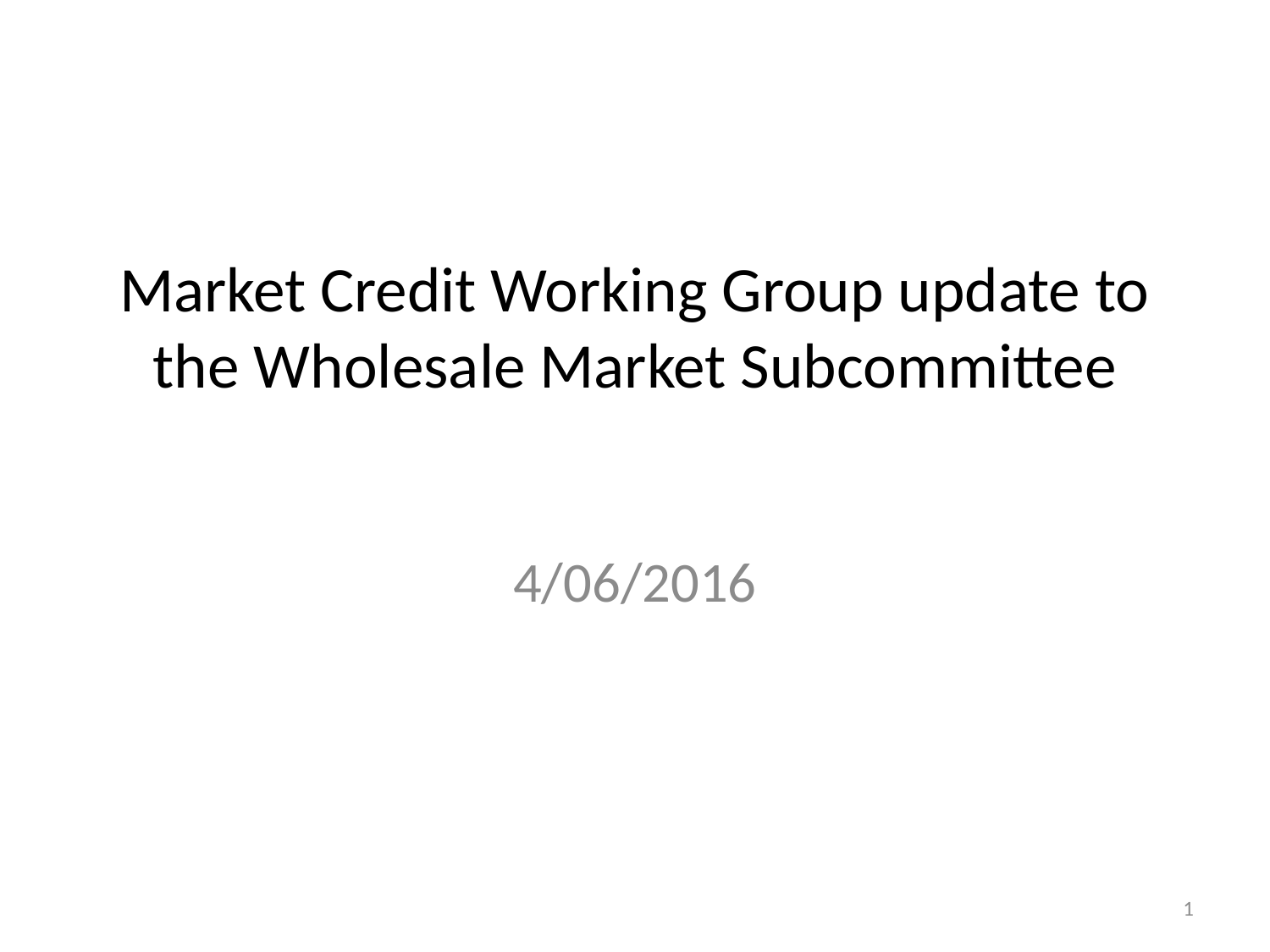

# Market Credit Working Group update to the Wholesale Market Subcommittee
4/06/2016
1